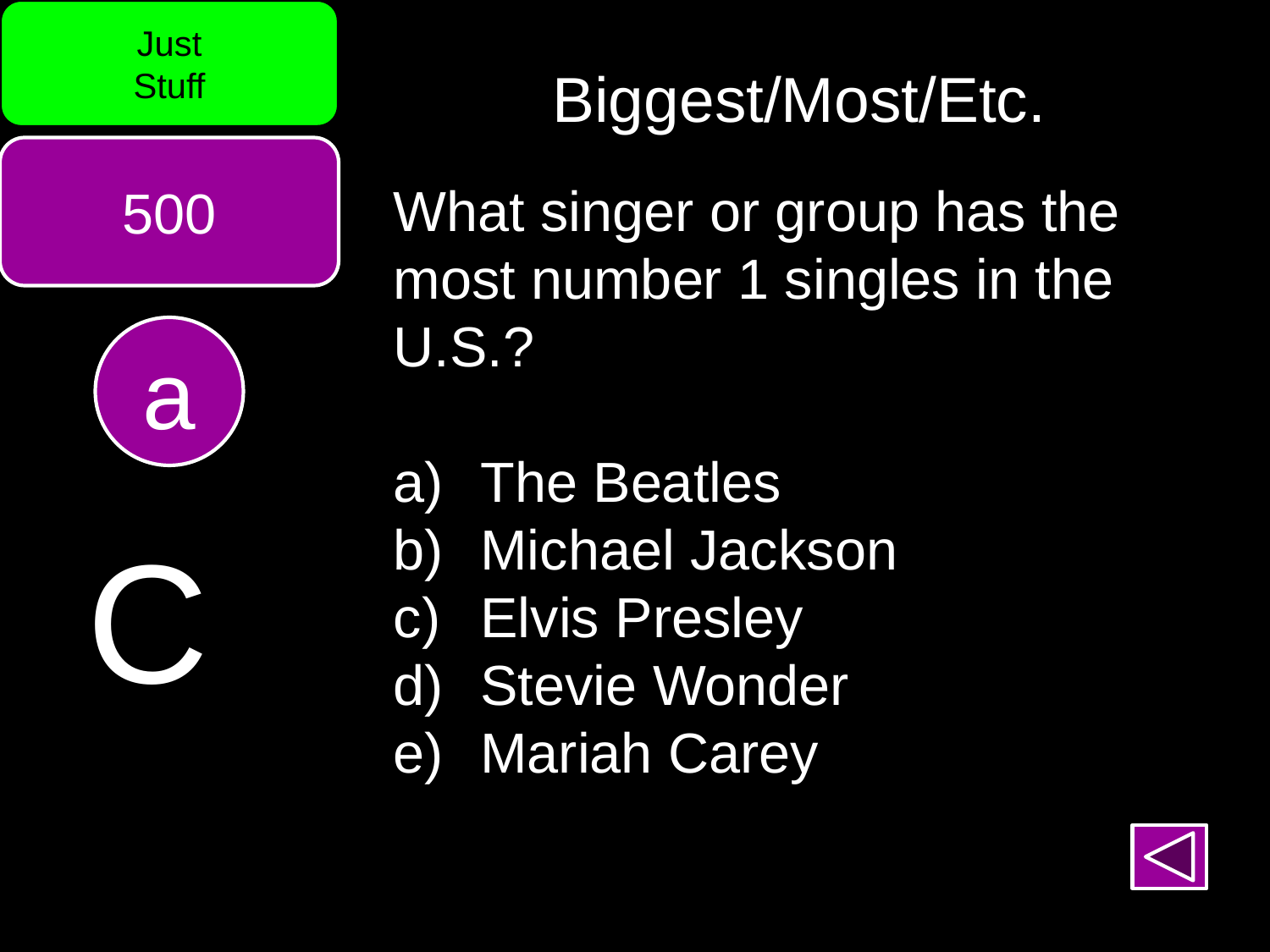

Just
Stuff
Biggest/Most/Etc.
500
What singer or group has the most number 1 singles in the U.S.?

 The Beatles
 Michael Jackson
 Elvis Presley
 Stevie Wonder
 Mariah Carey
a
C